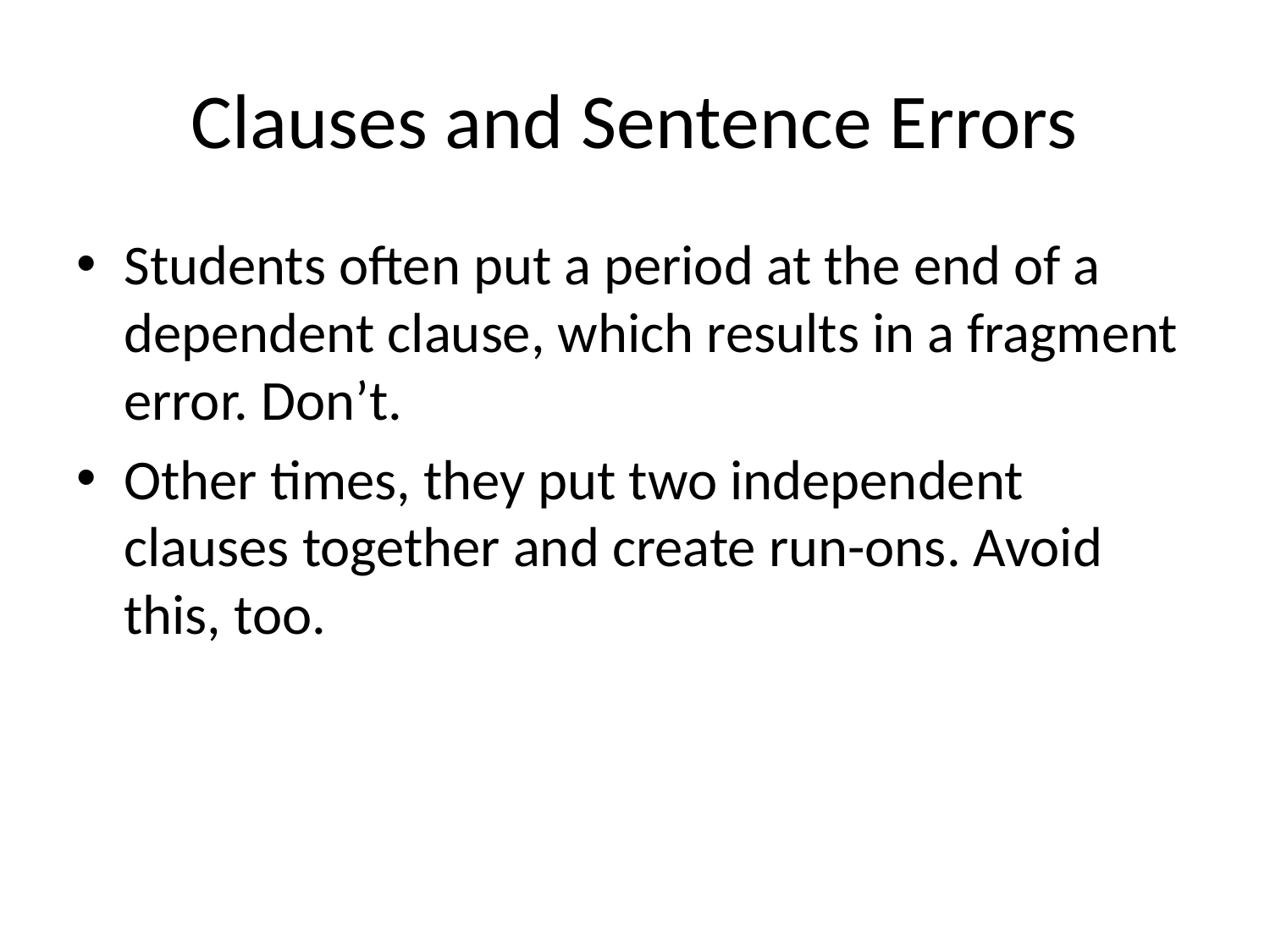

# Clauses and Sentence Errors
Students often put a period at the end of a dependent clause, which results in a fragment error. Don’t.
Other times, they put two independent clauses together and create run-ons. Avoid this, too.